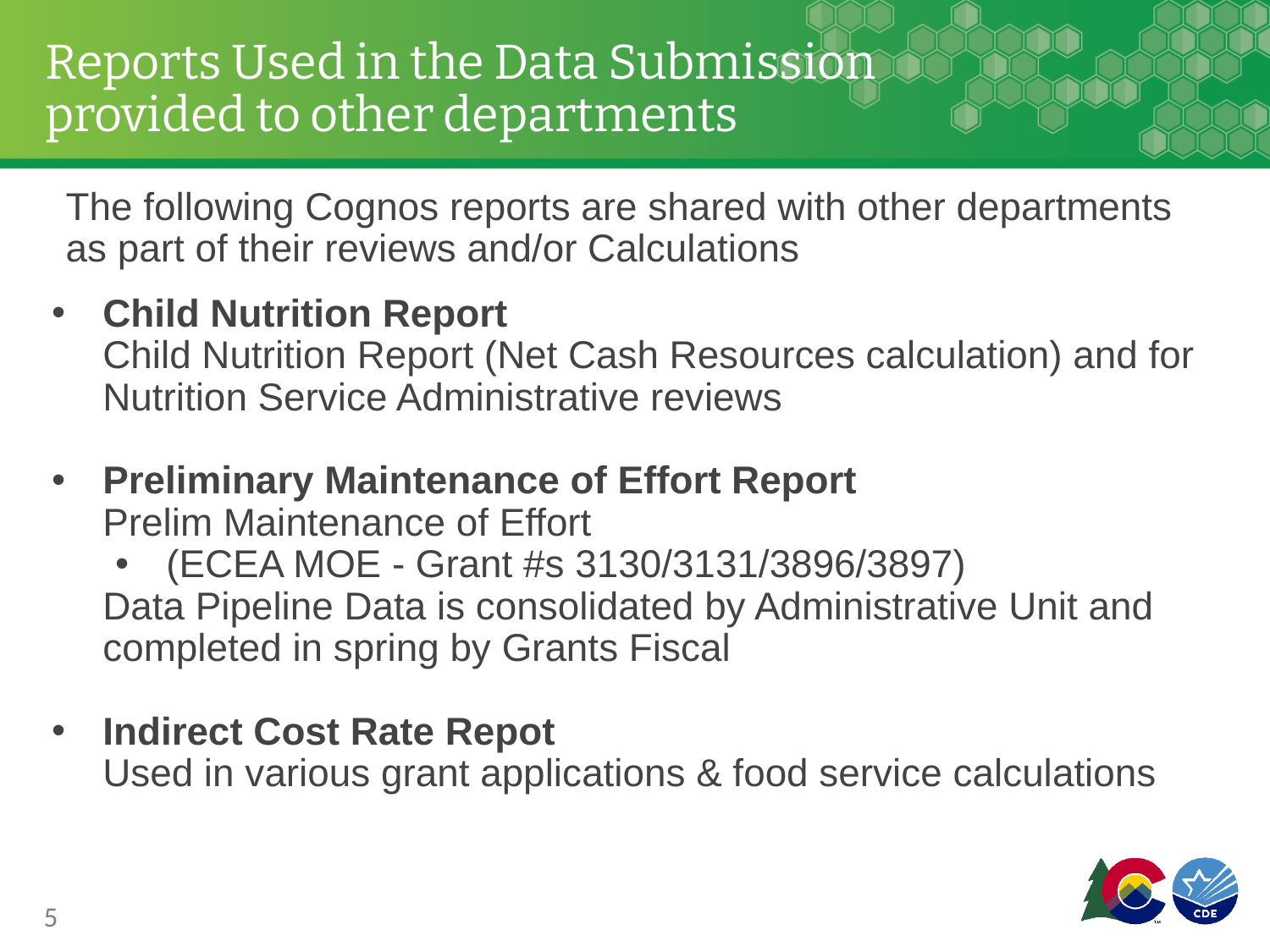

# Reports Used in the Data Submission
provided to other departments
The following Cognos reports are shared with other departments as part of their reviews and/or Calculations
Child Nutrition Report
Child Nutrition Report (Net Cash Resources calculation) and for Nutrition Service Administrative reviews

Preliminary Maintenance of Effort Report
Prelim Maintenance of Effort
(ECEA MOE - Grant #s 3130/3131/3896/3897)
Data Pipeline Data is consolidated by Administrative Unit and completed in spring by Grants Fiscal

Indirect Cost Rate Repot
Used in various grant applications & food service calculations

5